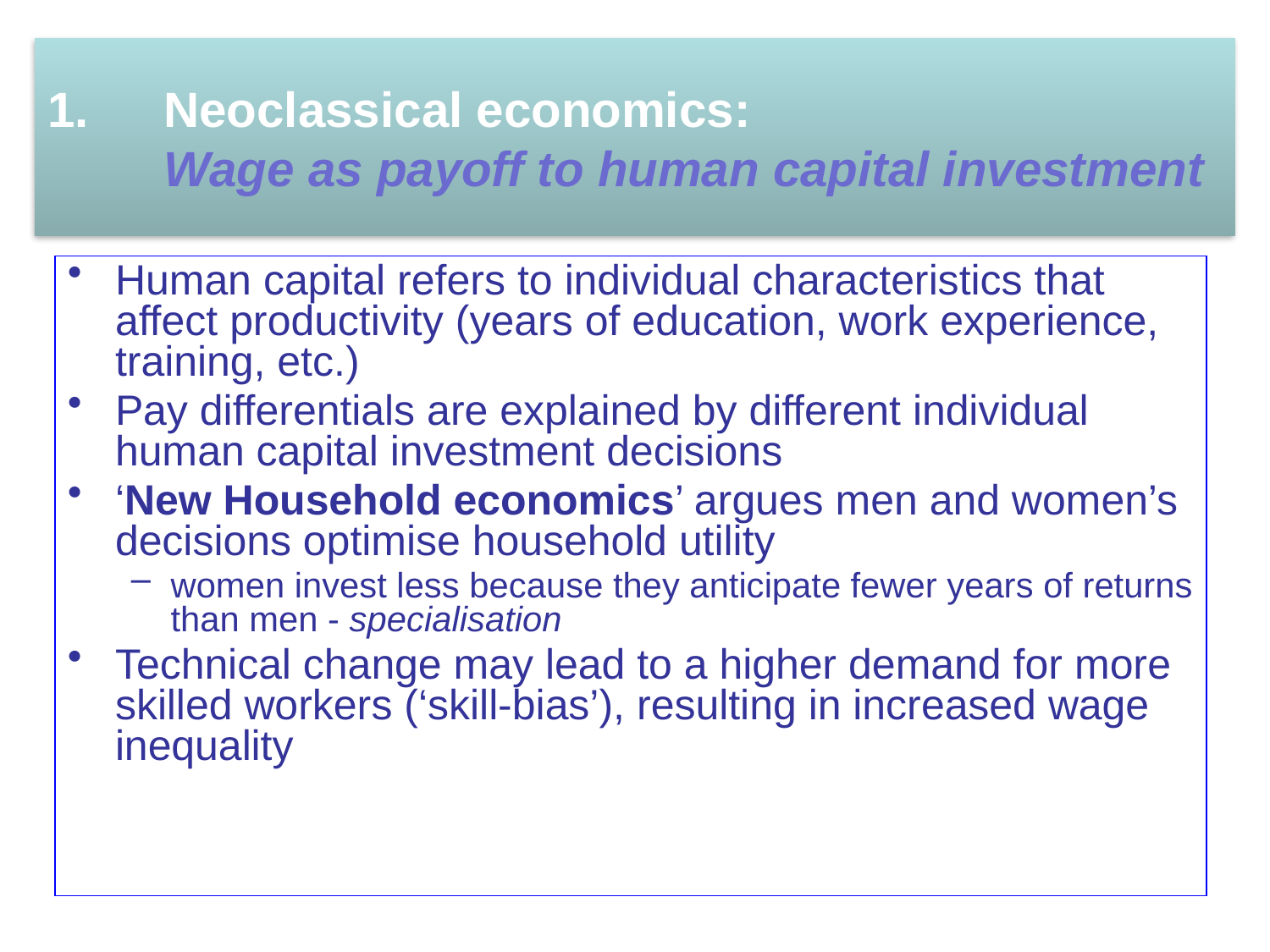

# Neoclassical economics: Wage as payoff to human capital investment
Human capital refers to individual characteristics that affect productivity (years of education, work experience, training, etc.)
Pay differentials are explained by different individual human capital investment decisions
‘New Household economics’ argues men and women’s decisions optimise household utility
women invest less because they anticipate fewer years of returns than men - specialisation
Technical change may lead to a higher demand for more skilled workers (‘skill-bias’), resulting in increased wage inequality